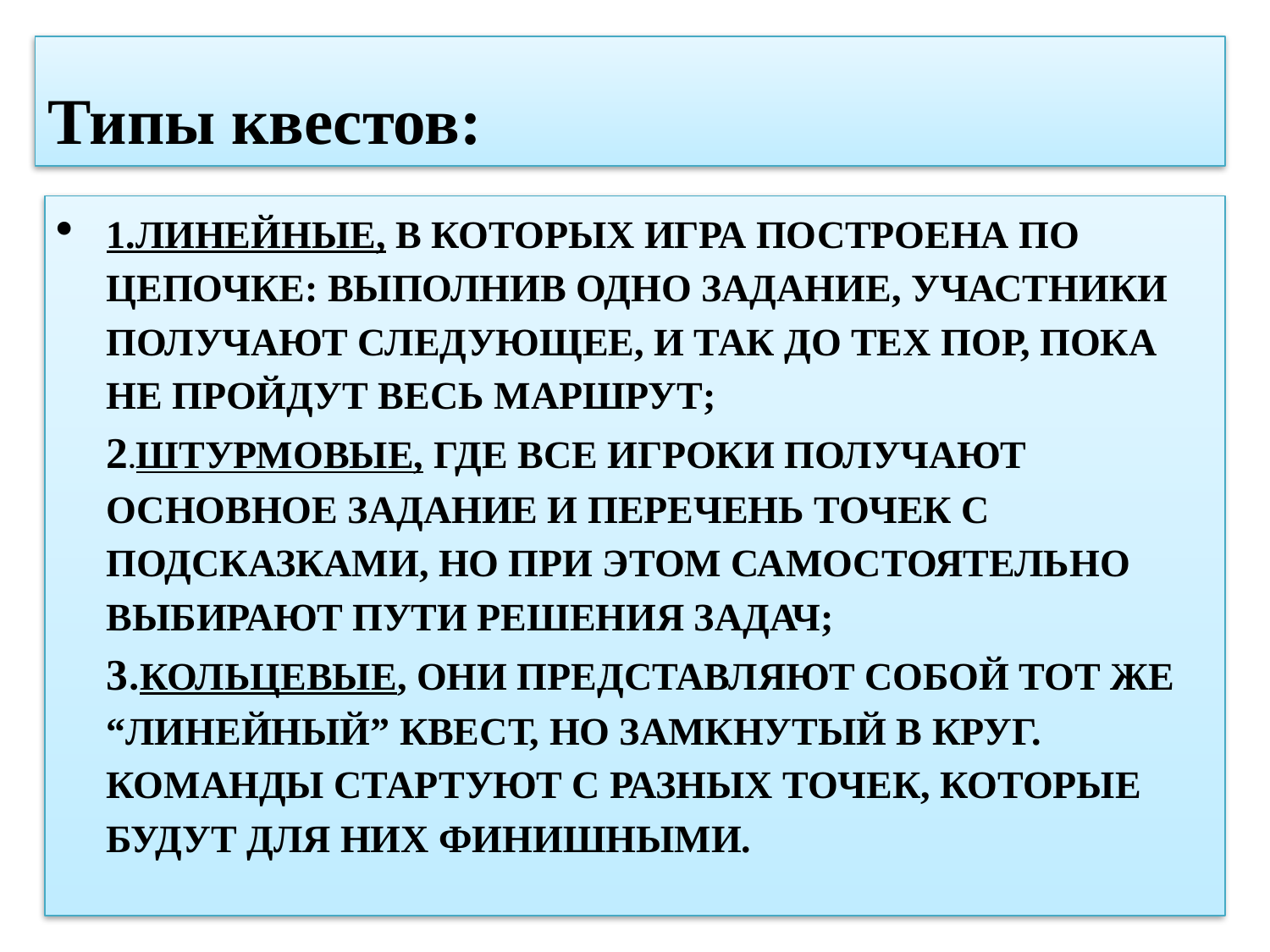

Типы квестов:

# 1.линейные, в которых игра построена по цепочке: выполнив одно задание, участники получают следующее, и так до тех пор, пока не пройдут весь маршрут; 2.штурмовые, где все игроки получают основное задание и перечень точек с подсказками, но при этом самостоятельно выбирают пути решения задач; 3.кольцевые, они представляют собой тот же “линейный” квест, но замкнутый в круг. Команды стартуют с разных точек, которые будут для них финишными.